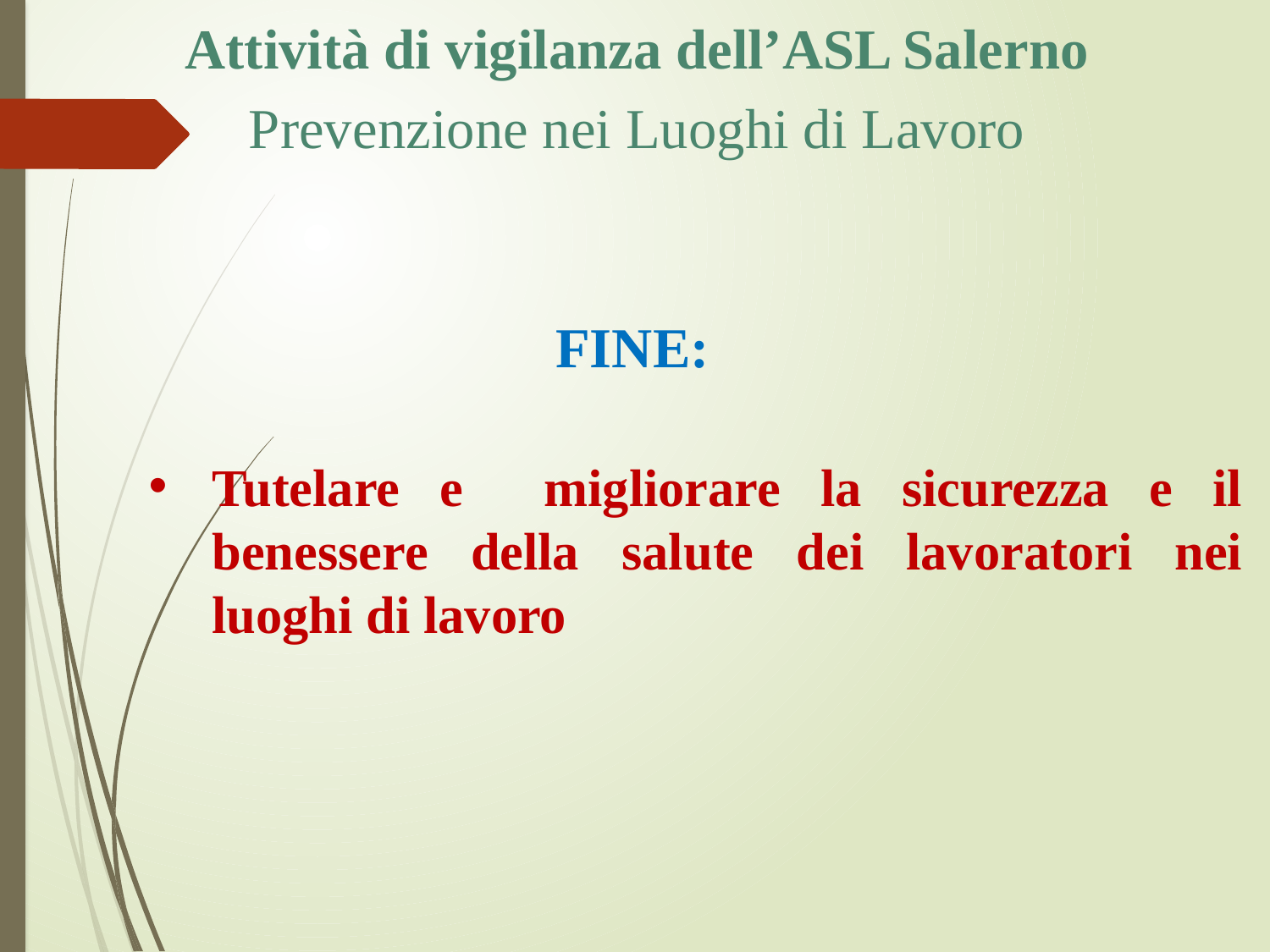

Attività di vigilanza dell’ASL Salerno
Prevenzione nei Luoghi di Lavoro
FINE:
Tutelare e  migliorare la sicurezza e il benessere della salute dei lavoratori nei luoghi di lavoro